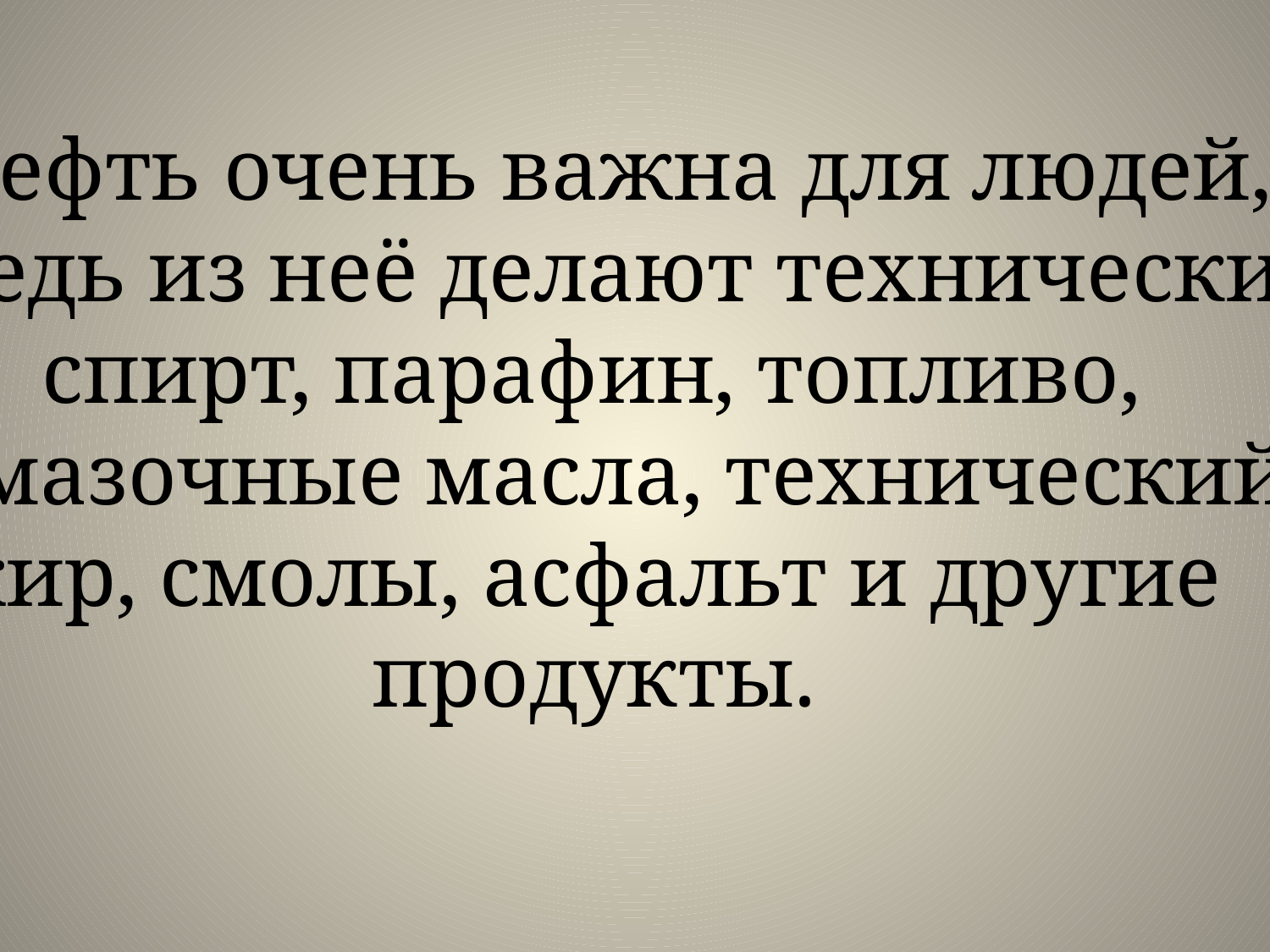

Нефть очень важна для людей,
ведь из неё делают технический
     спирт, парафин, топливо,
смазочные масла, технический
жир, смолы, асфальт и другие
                    продукты.